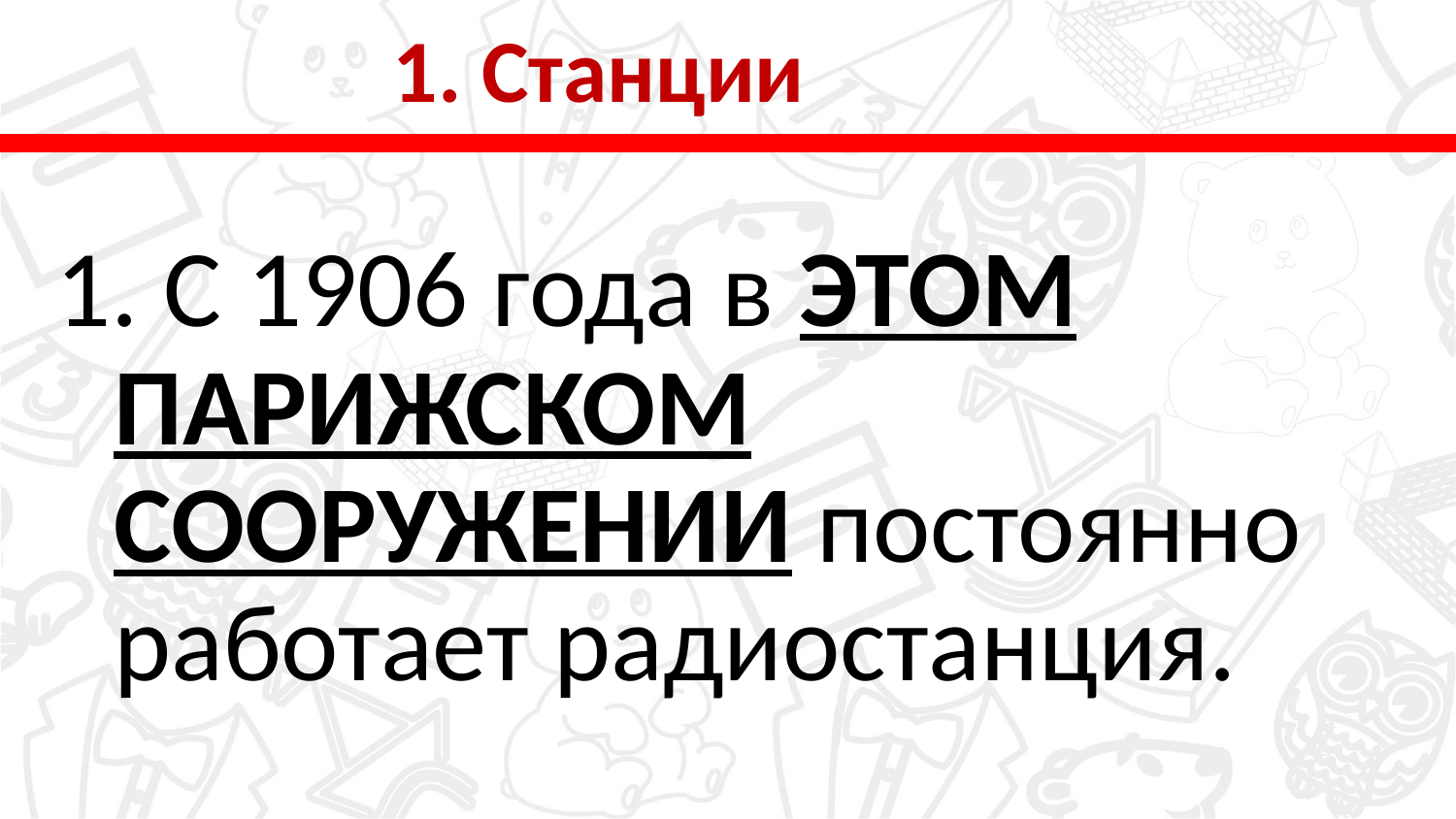

# 1. Станции

1. С 1906 года в ЭТОМ ПАРИЖСКОМ СООРУЖЕНИИ постоянно работает радиостанция.